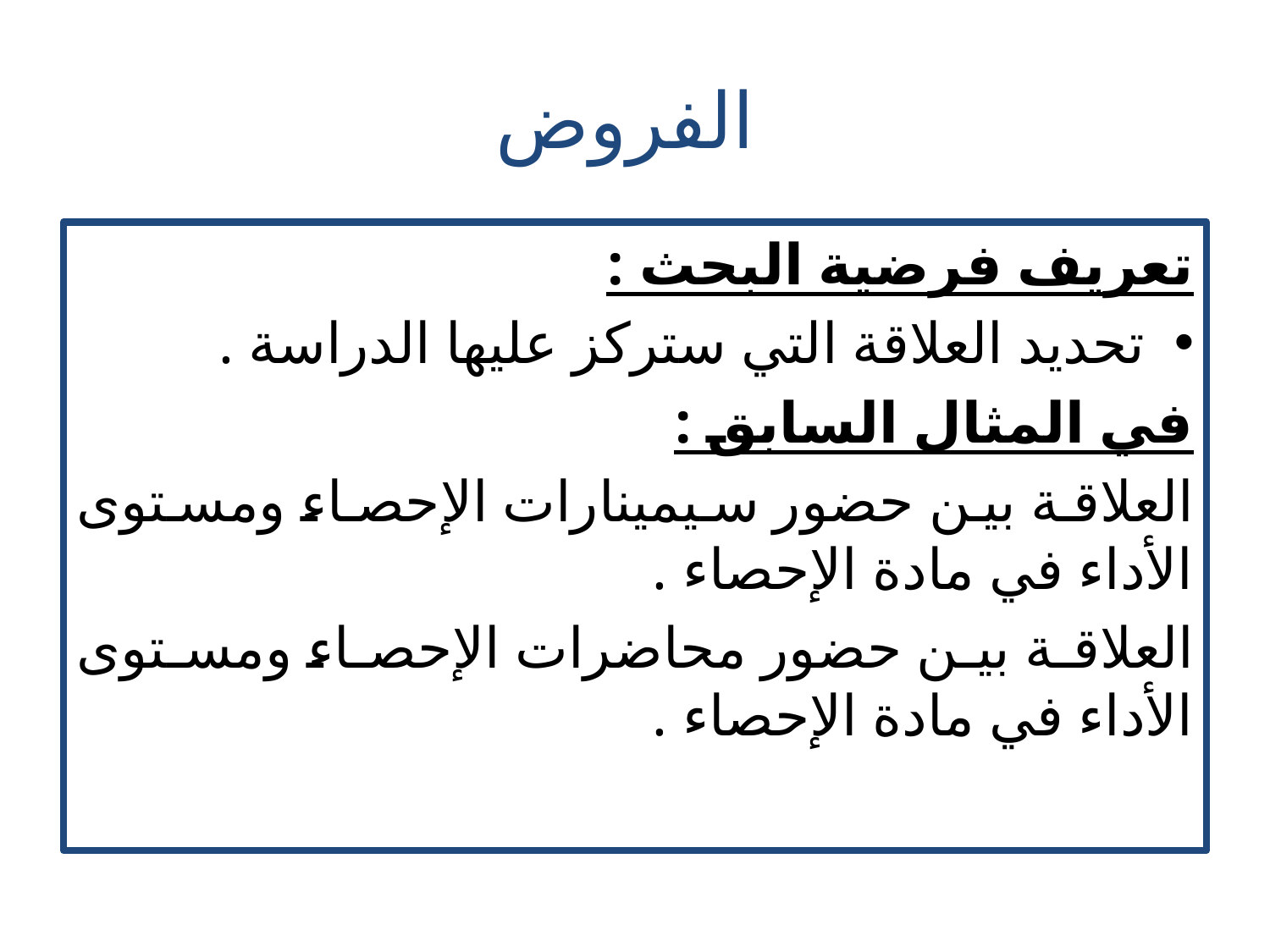

# الفروض
تعريف فرضية البحث :
تحديد العلاقة التي ستركز عليها الدراسة .
في المثال السابق :
العلاقة بين حضور سيمينارات الإحصاء ومستوى الأداء في مادة الإحصاء .
العلاقة بين حضور محاضرات الإحصاء ومستوى الأداء في مادة الإحصاء .